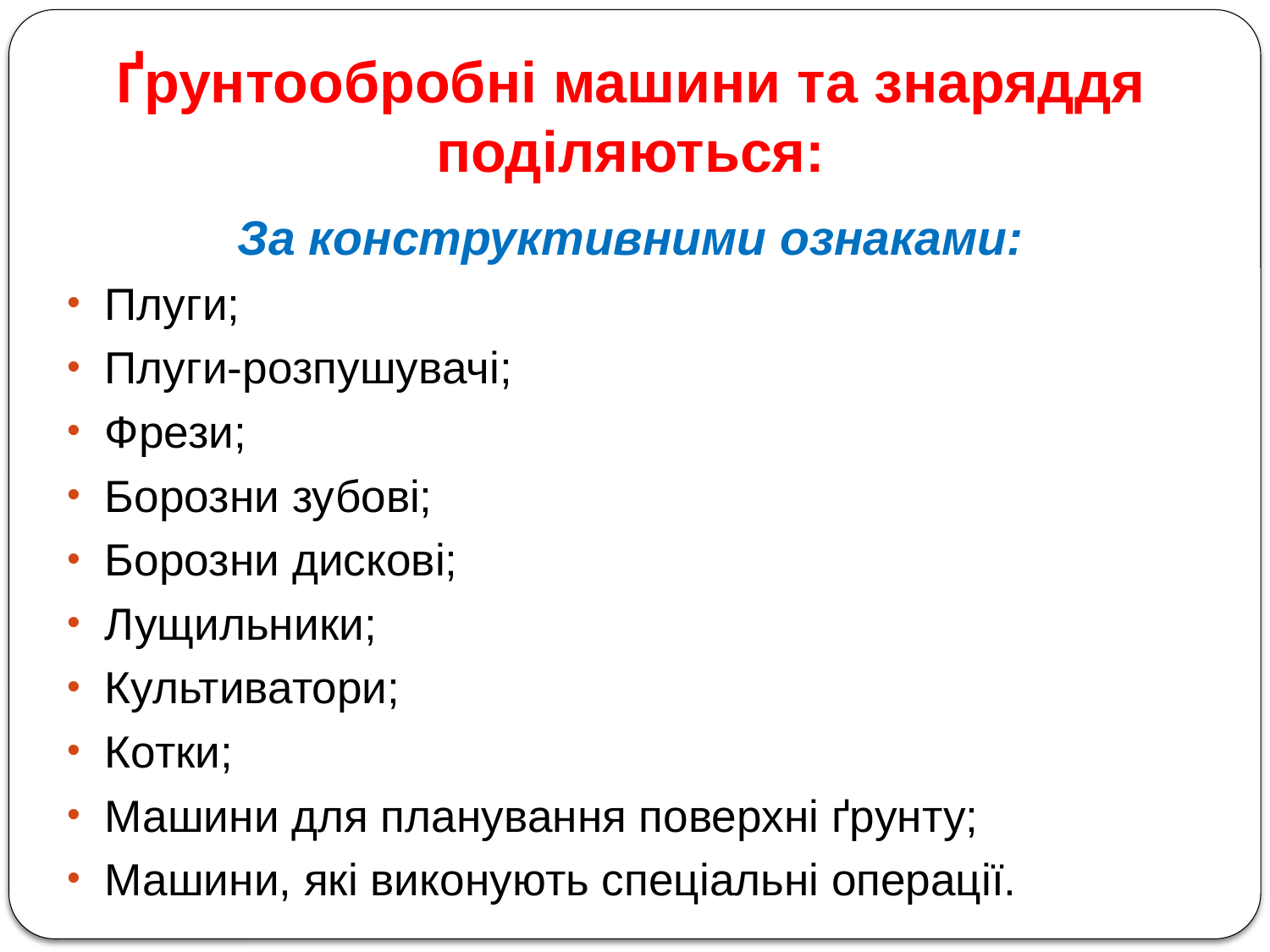

# Ґрунтообробні машини та знаряддя поділяються:
За конструктивними ознаками:
Плуги;
Плуги-розпушувачі;
Фрези;
Борозни зубові;
Борозни дискові;
Лущильники;
Культиватори;
Котки;
Машини для планування поверхні ґрунту;
Машини, які виконують спеціальні операції.